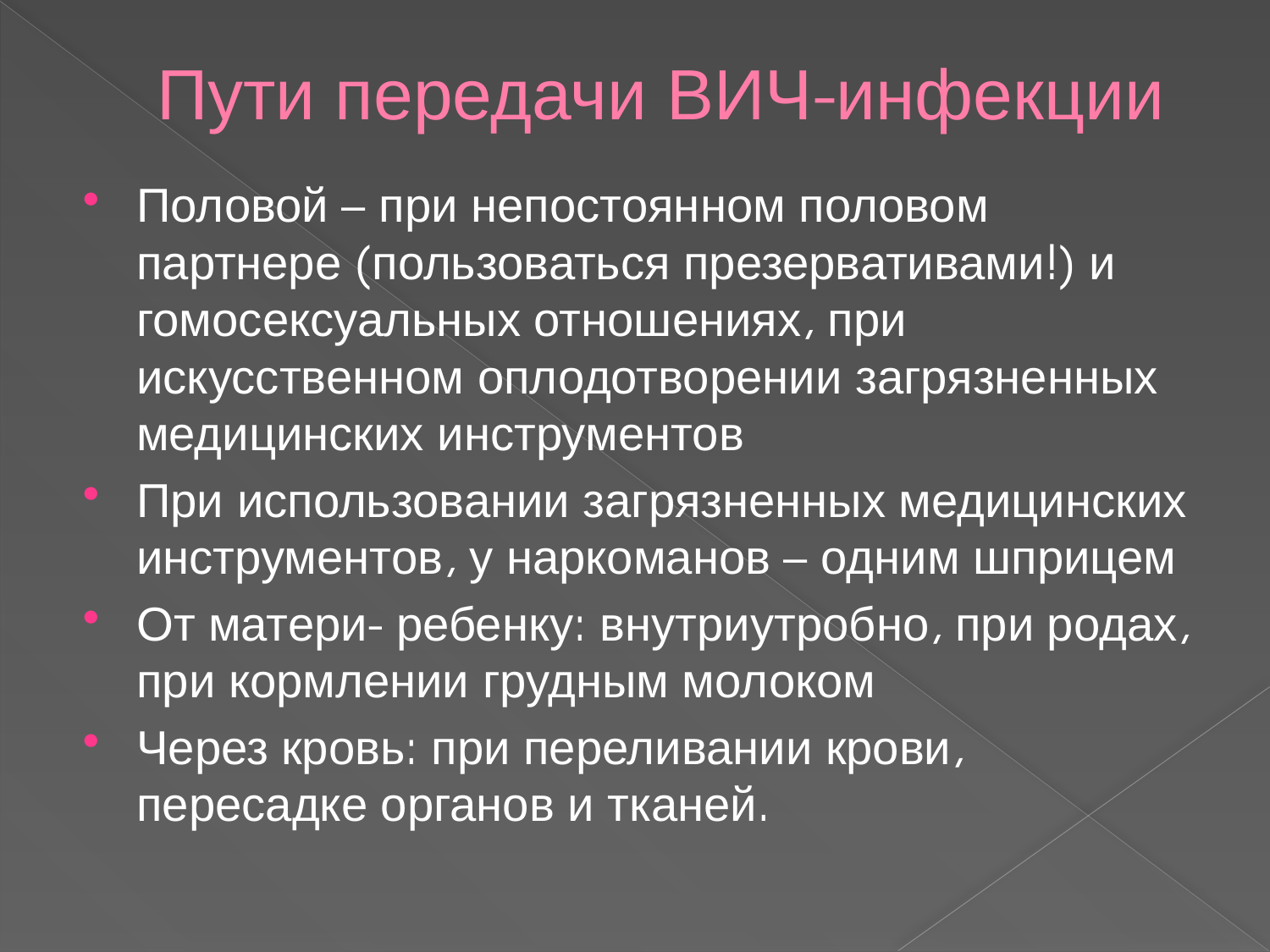

# Пути передачи ВИЧ-инфекции
Половой – при непостоянном половом партнере (пользоваться презервативами!) и гомосексуальных отношениях, при искусственном оплодотворении загрязненных медицинских инструментов
При использовании загрязненных медицинских инструментов, у наркоманов – одним шприцем
От матери- ребенку: внутриутробно, при родах, при кормлении грудным молоком
Через кровь: при переливании крови, пересадке органов и тканей.